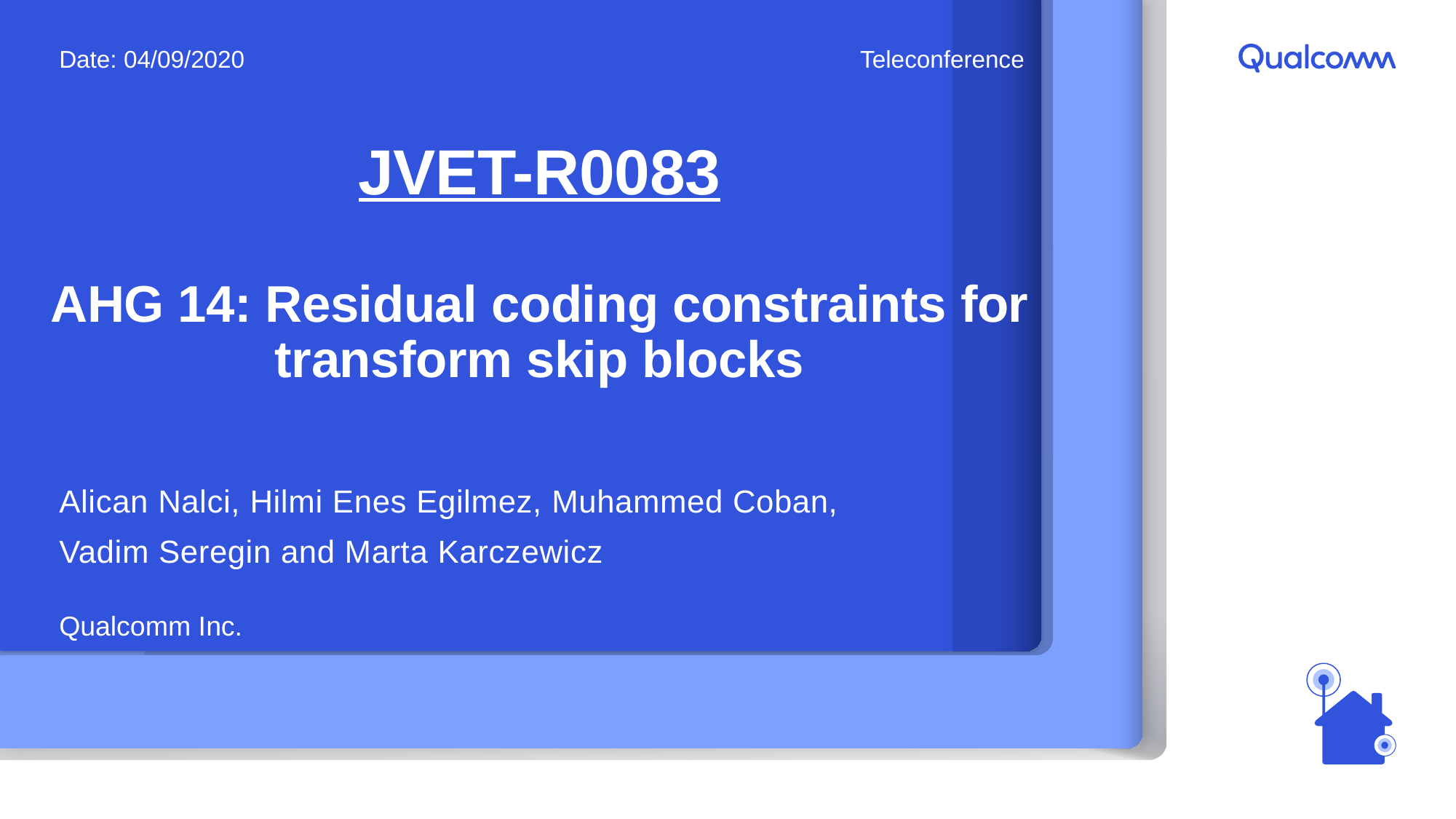

Teleconference
Date: 04/09/2020
# JVET-R0083 AHG 14: Residual coding constraints for transform skip blocks
Alican Nalci, Hilmi Enes Egilmez, Muhammed Coban,
Vadim Seregin and Marta Karczewicz

Qualcomm Inc.